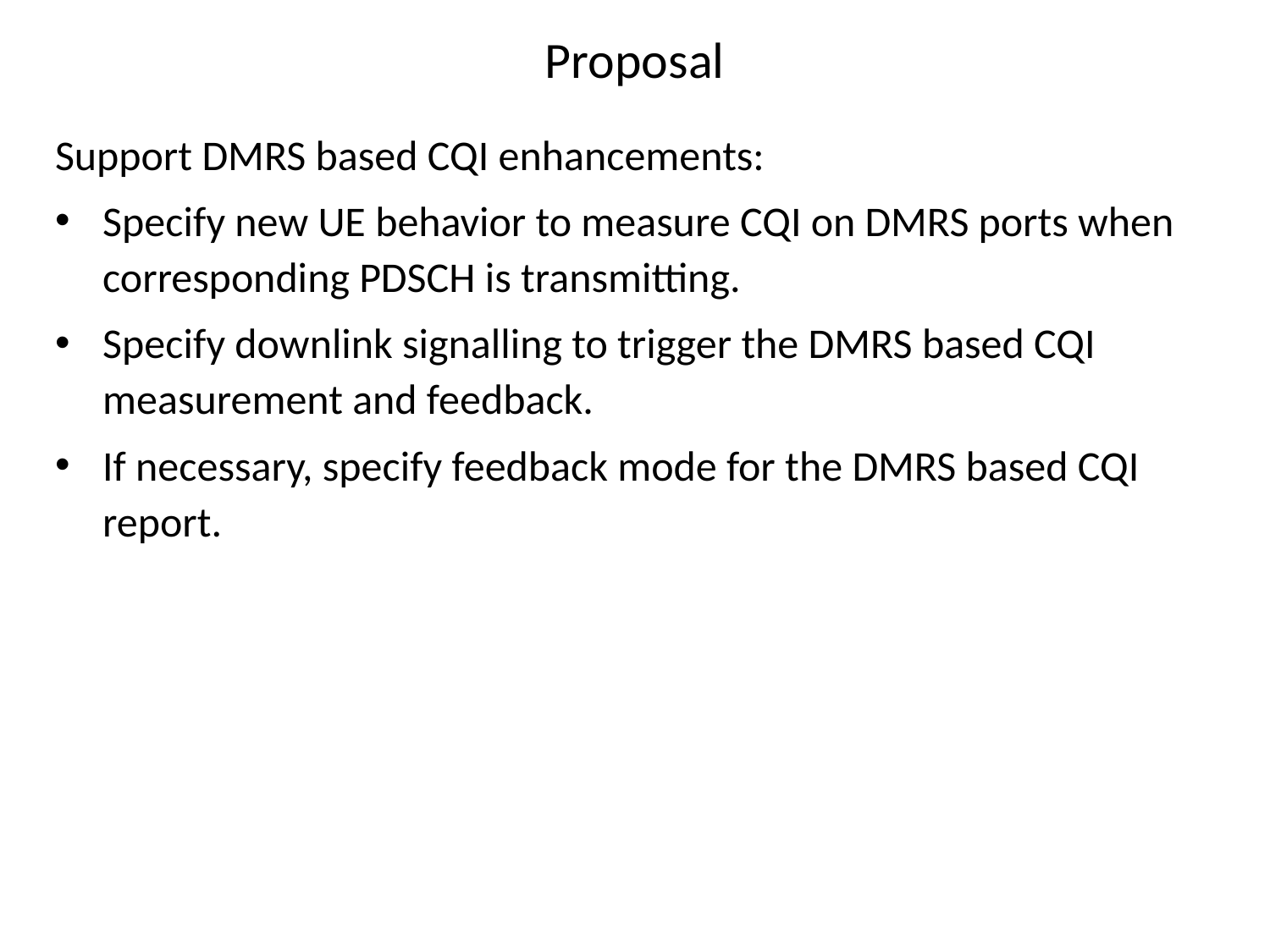

# Proposal
Support DMRS based CQI enhancements:
Specify new UE behavior to measure CQI on DMRS ports when corresponding PDSCH is transmitting.
Specify downlink signalling to trigger the DMRS based CQI measurement and feedback.
If necessary, specify feedback mode for the DMRS based CQI report.